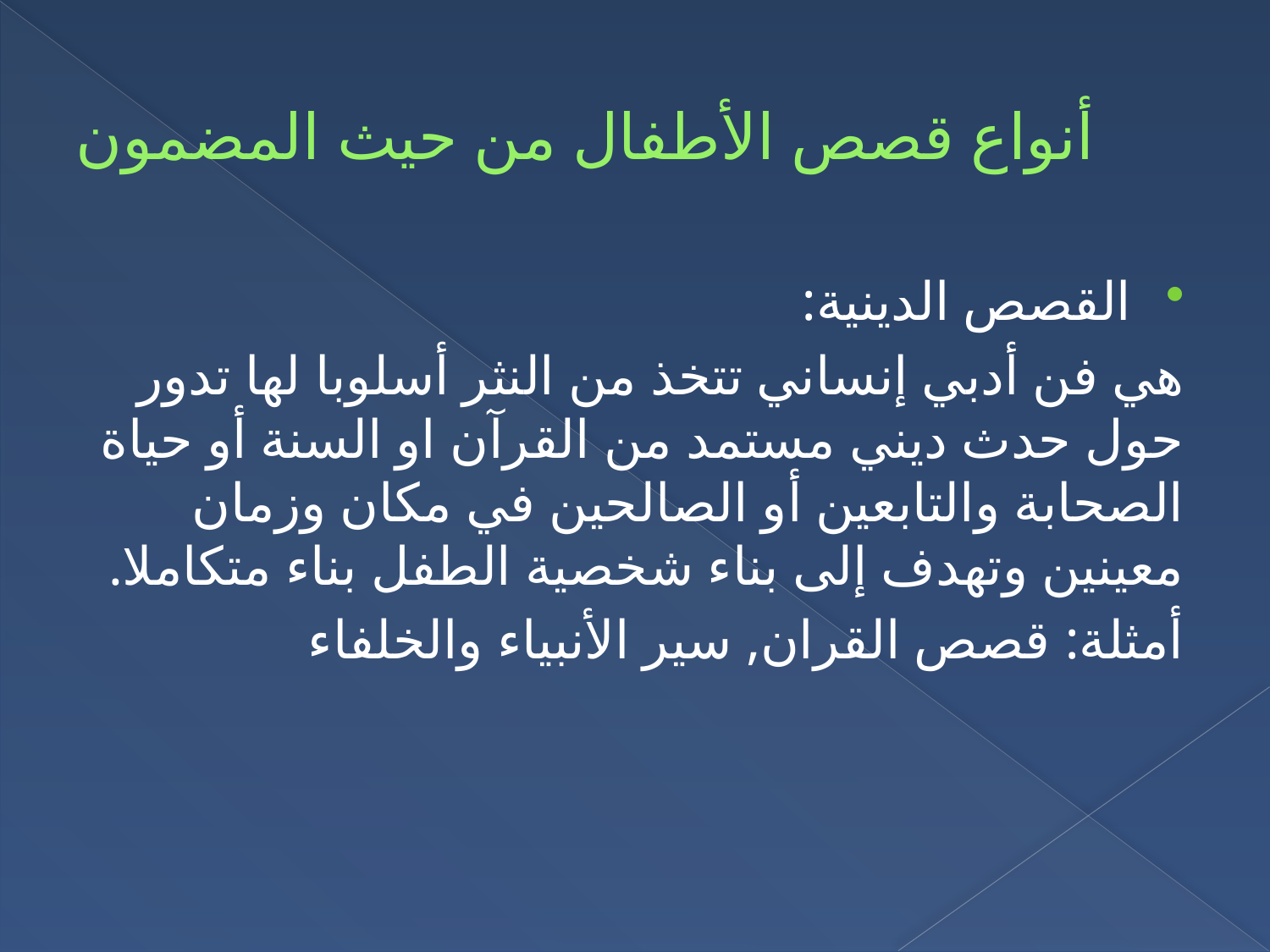

# أنواع قصص الأطفال من حيث المضمون
القصص الدينية:
هي فن أدبي إنساني تتخذ من النثر أسلوبا لها تدور حول حدث ديني مستمد من القرآن او السنة أو حياة الصحابة والتابعين أو الصالحين في مكان وزمان معينين وتهدف إلى بناء شخصية الطفل بناء متكاملا.
أمثلة: قصص القران, سير الأنبياء والخلفاء